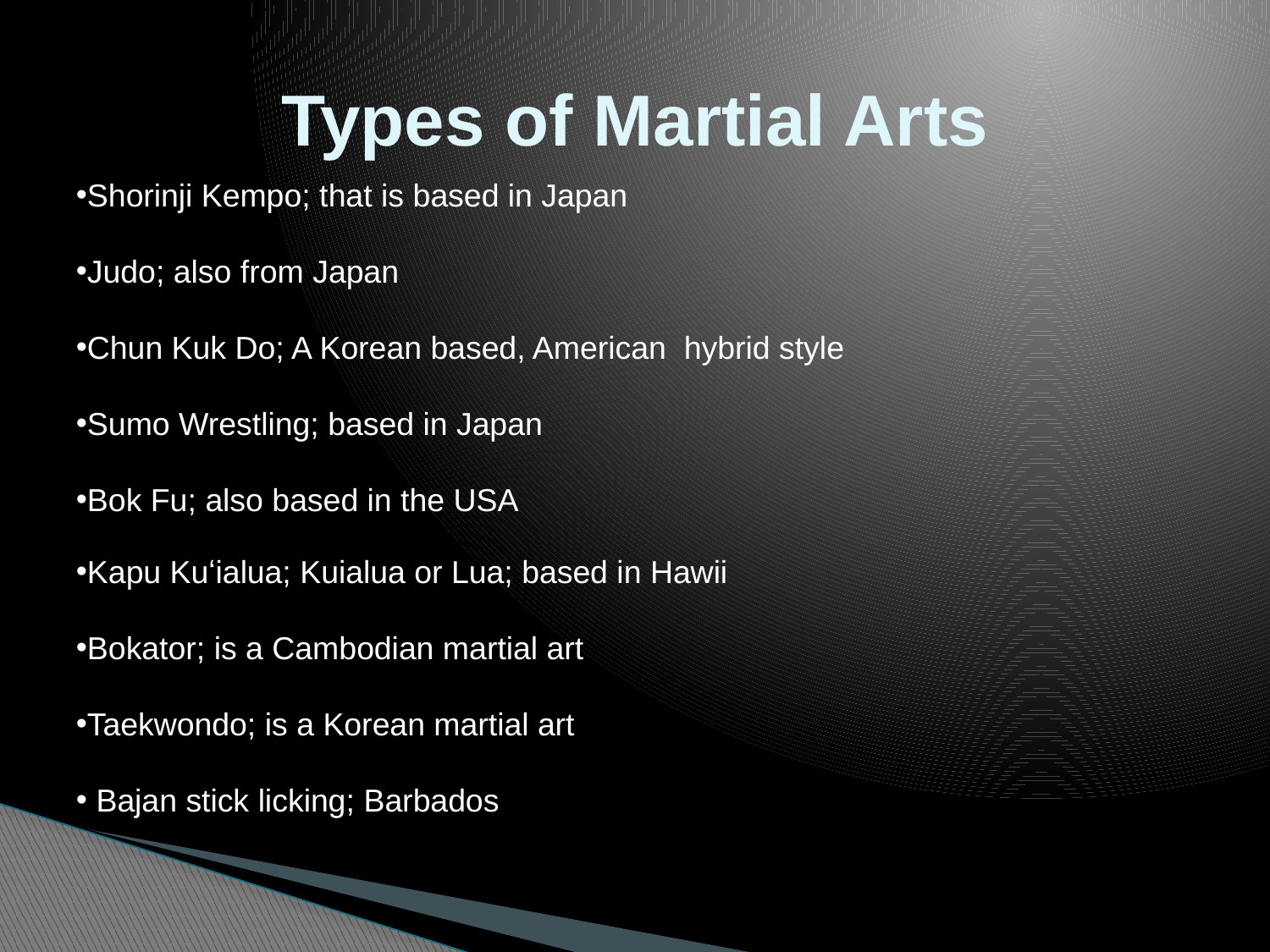

# Types of Martial Arts
Shorinji Kempo; that is based in Japan

Judo; also from Japan

Chun Kuk Do; A Korean based, American  hybrid style

Sumo Wrestling; based in Japan

Bok Fu; also based in the USA

Kapu Kuʻialua; Kuialua or Lua; based in Hawii

Bokator; is a Cambodian martial art

Taekwondo; is a Korean martial art

 Bajan stick licking; Barbados